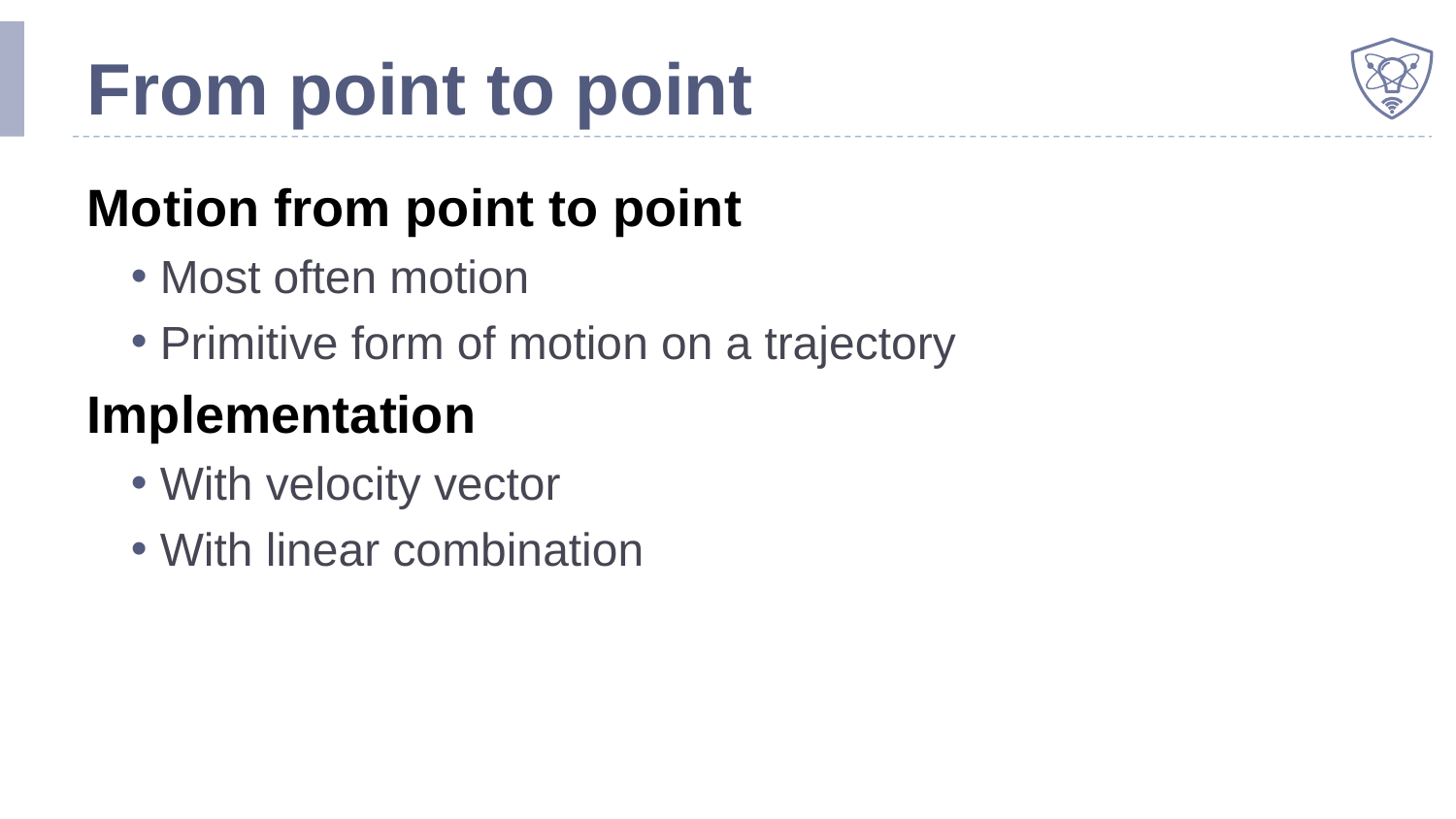

# From point to point
Motion from point to point
Most often motion
Primitive form of motion on a trajectory
Implementation
With velocity vector
With linear combination